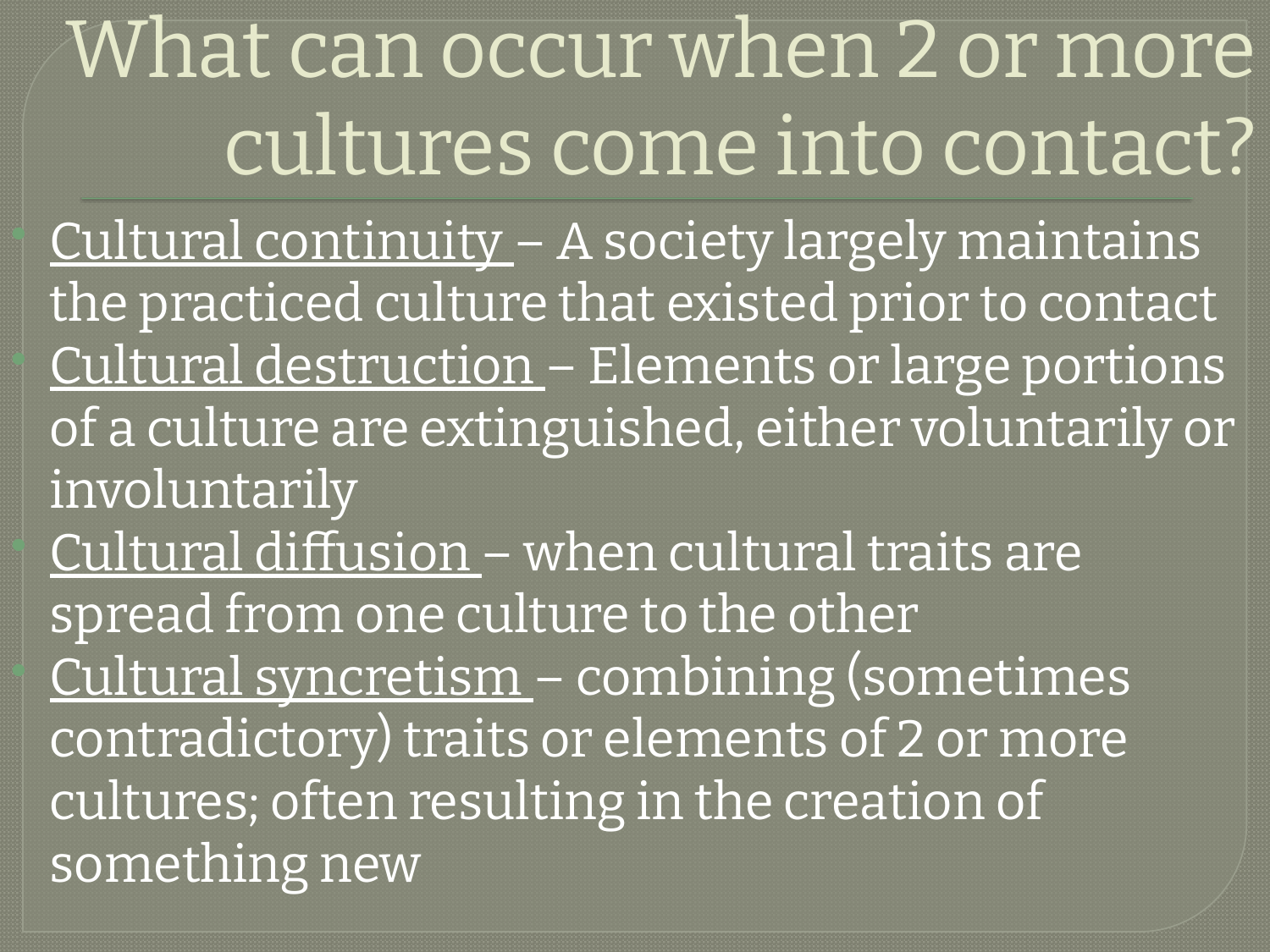

# What can occur when 2 or more cultures come into contact?
Cultural continuity – A society largely maintains the practiced culture that existed prior to contact
Cultural destruction – Elements or large portions of a culture are extinguished, either voluntarily or involuntarily
Cultural diffusion – when cultural traits are spread from one culture to the other
Cultural syncretism – combining (sometimes contradictory) traits or elements of 2 or more cultures; often resulting in the creation of something new